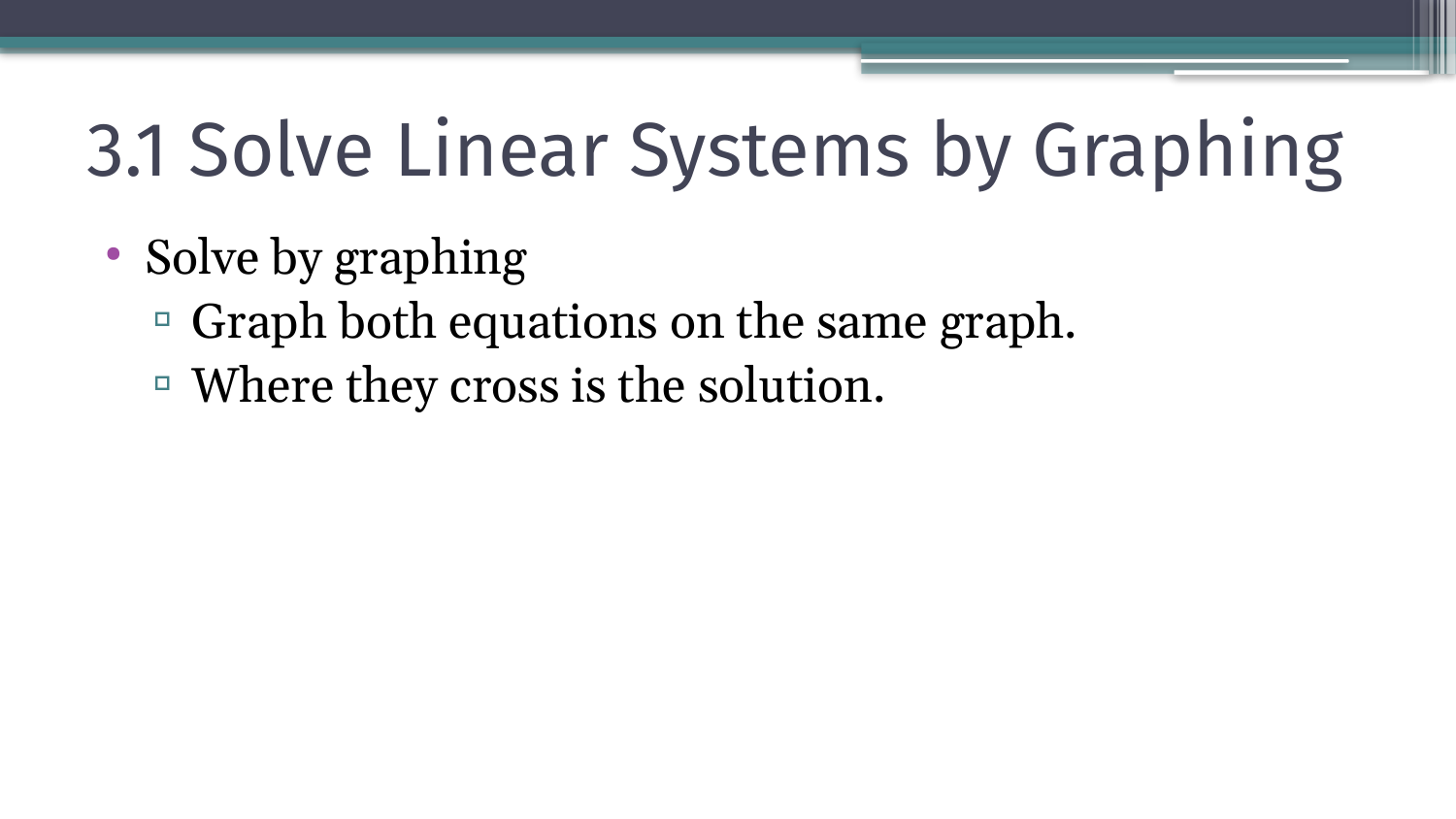

# 3.1 Solve Linear Systems by Graphing
Solve by graphing
Graph both equations on the same graph.
Where they cross is the solution.